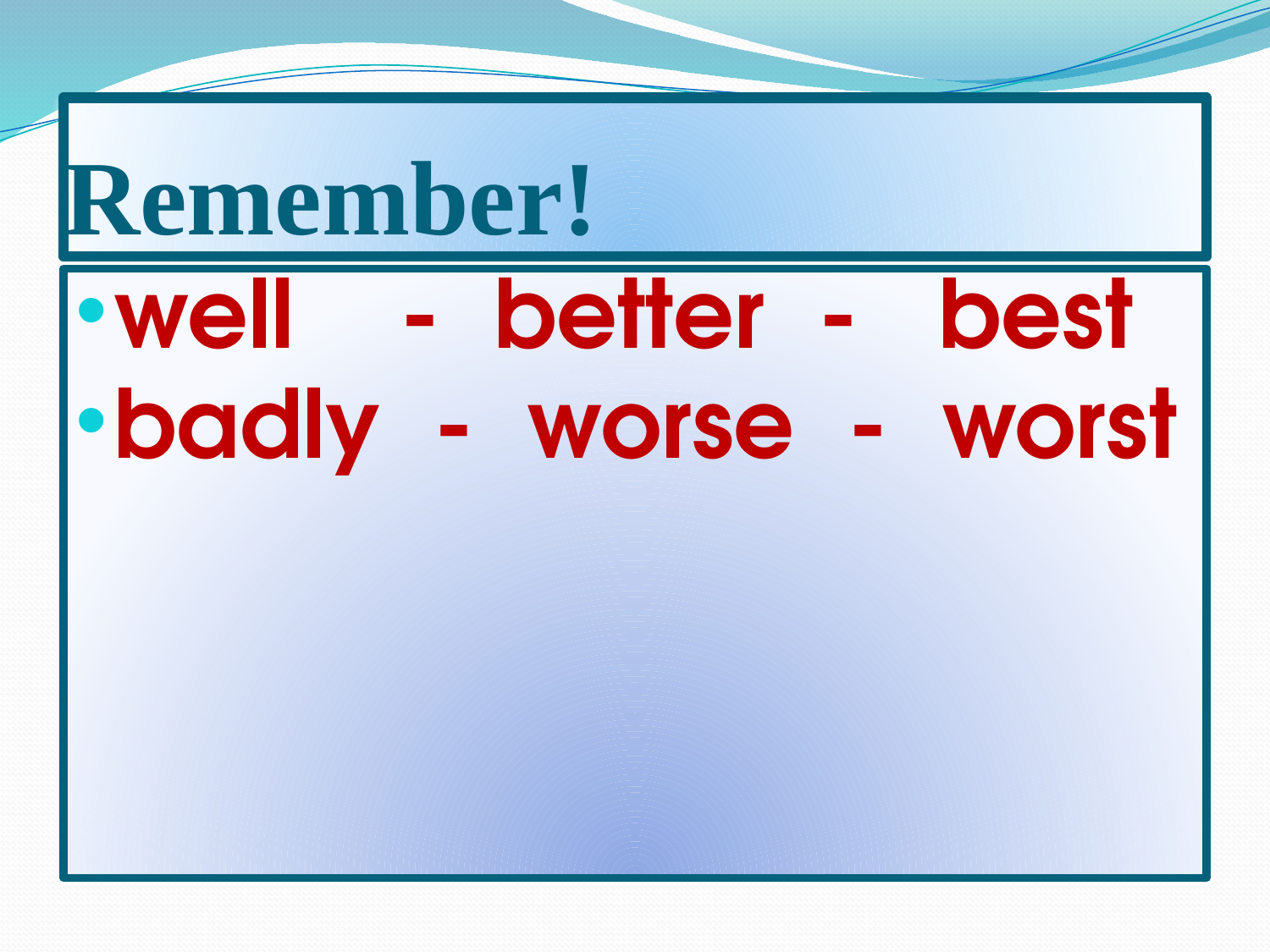

# Remember!
well    -  better  -   best
badly  -  worse  -  worst